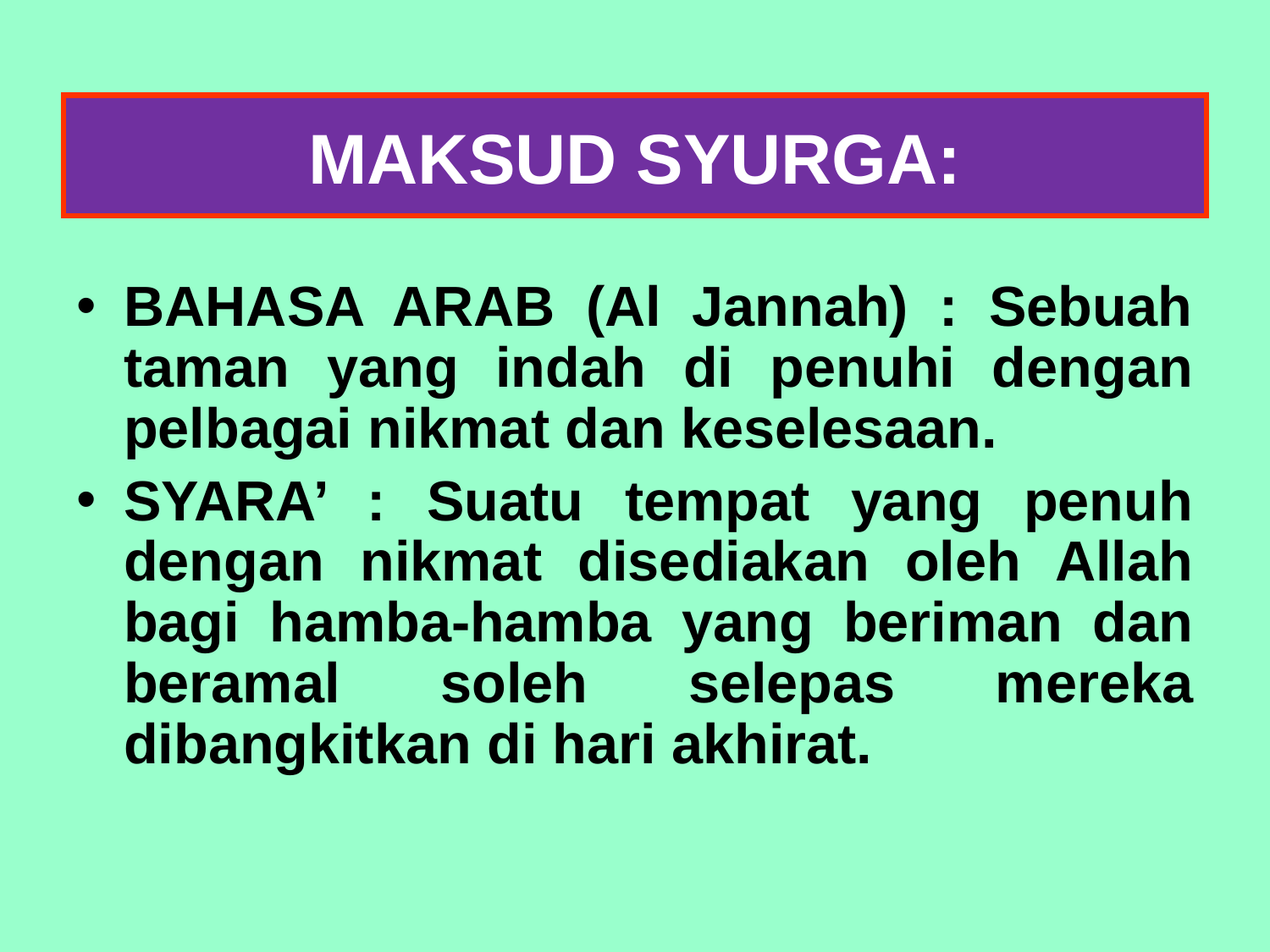

MAKSUD SYURGA:

BAHASA ARAB (Al Jannah) : Sebuah taman yang indah di penuhi dengan pelbagai nikmat dan keselesaan.
SYARA’ : Suatu tempat yang penuh dengan nikmat disediakan oleh Allah bagi hamba-hamba yang beriman dan beramal soleh selepas mereka dibangkitkan di hari akhirat.